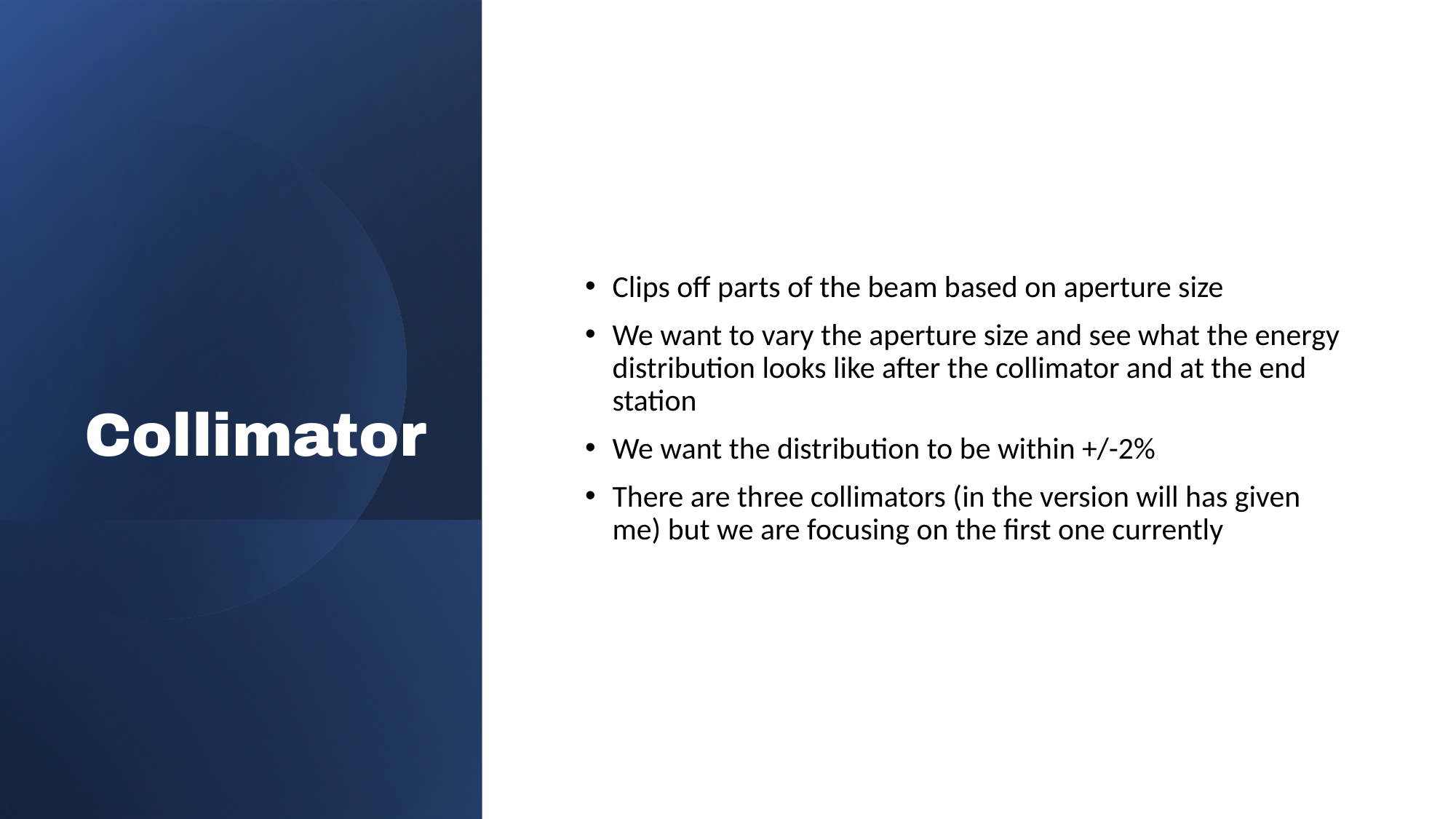

# Collimator
Clips off parts of the beam based on aperture size
We want to vary the aperture size and see what the energy distribution looks like after the collimator and at the end station
We want the distribution to be within +/-2%
There are three collimators (in the version will has given me) but we are focusing on the first one currently